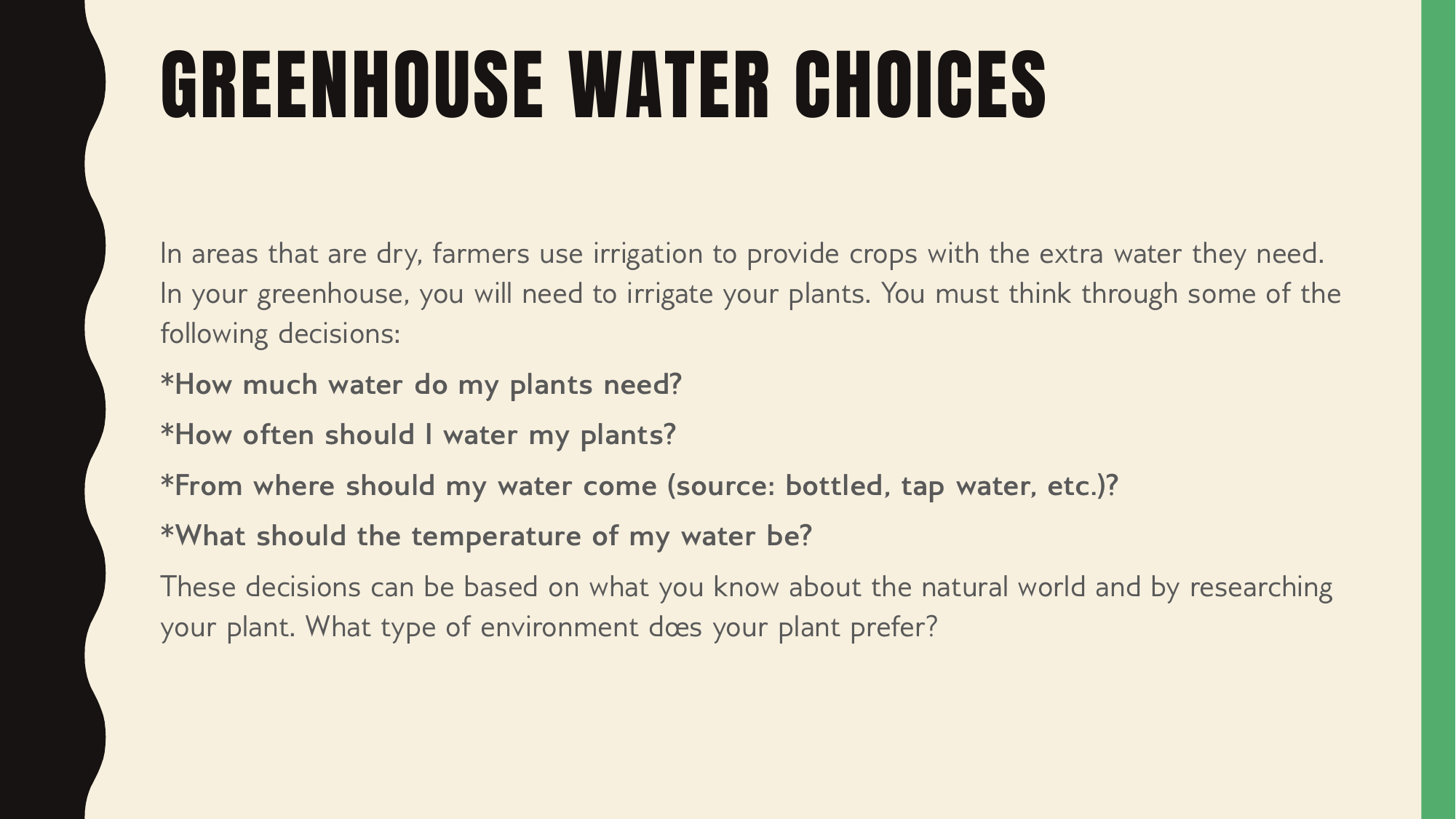

# Greenhouse water choices
In areas that are dry, farmers use irrigation to provide crops with the extra water they need. In your greenhouse, you will need to irrigate your plants. You must think through some of the following decisions:
*How much water do my plants need?
*How often should I water my plants?
*From where should my water come (source: bottled, tap water, etc.)?
*What should the temperature of my water be?
These decisions can be based on what you know about the natural world and by researching your plant. What type of environment does your plant prefer?